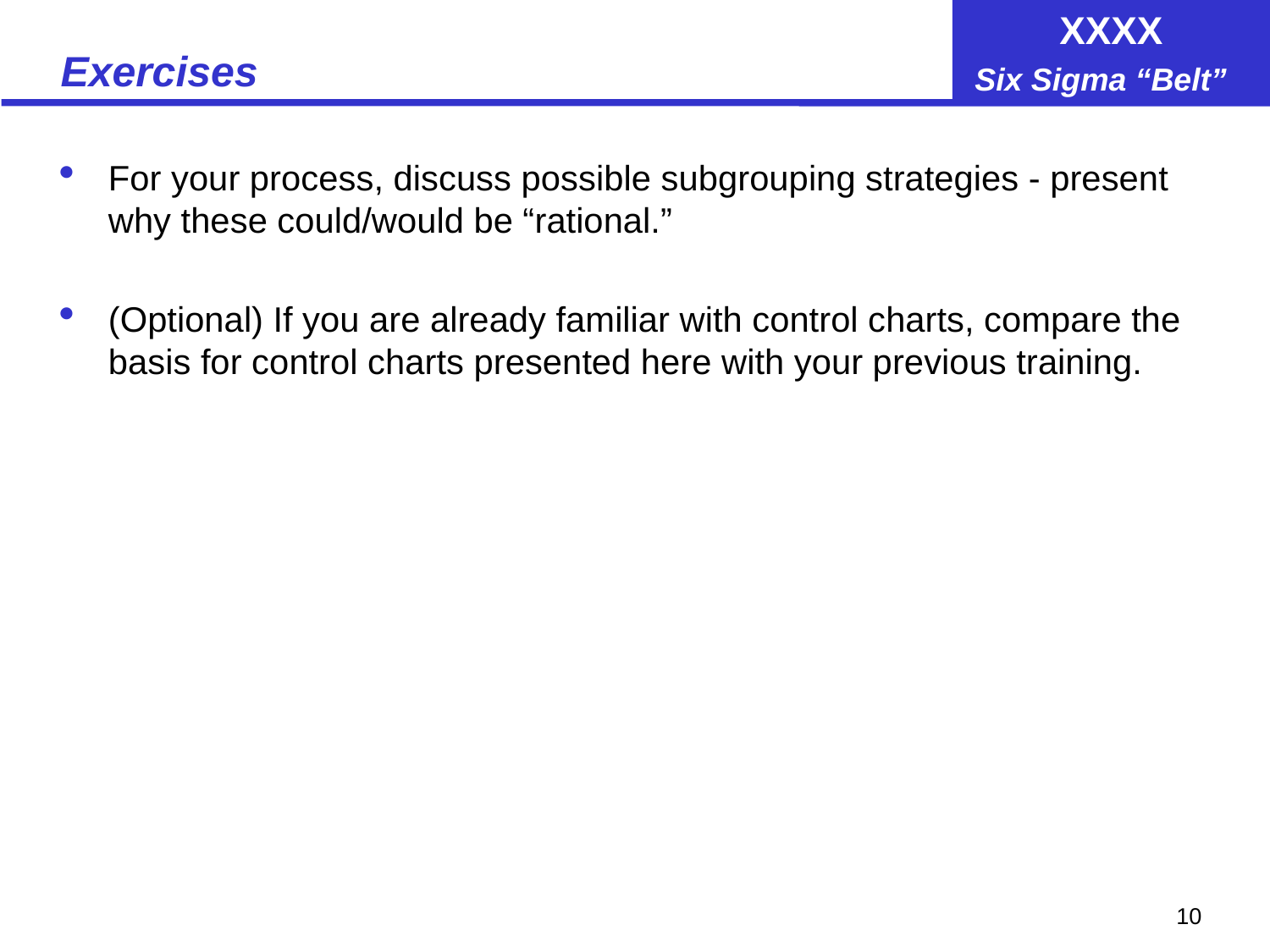

# Exercises
For your process, discuss possible subgrouping strategies - present why these could/would be “rational.”

(Optional) If you are already familiar with control charts, compare the basis for control charts presented here with your previous training.